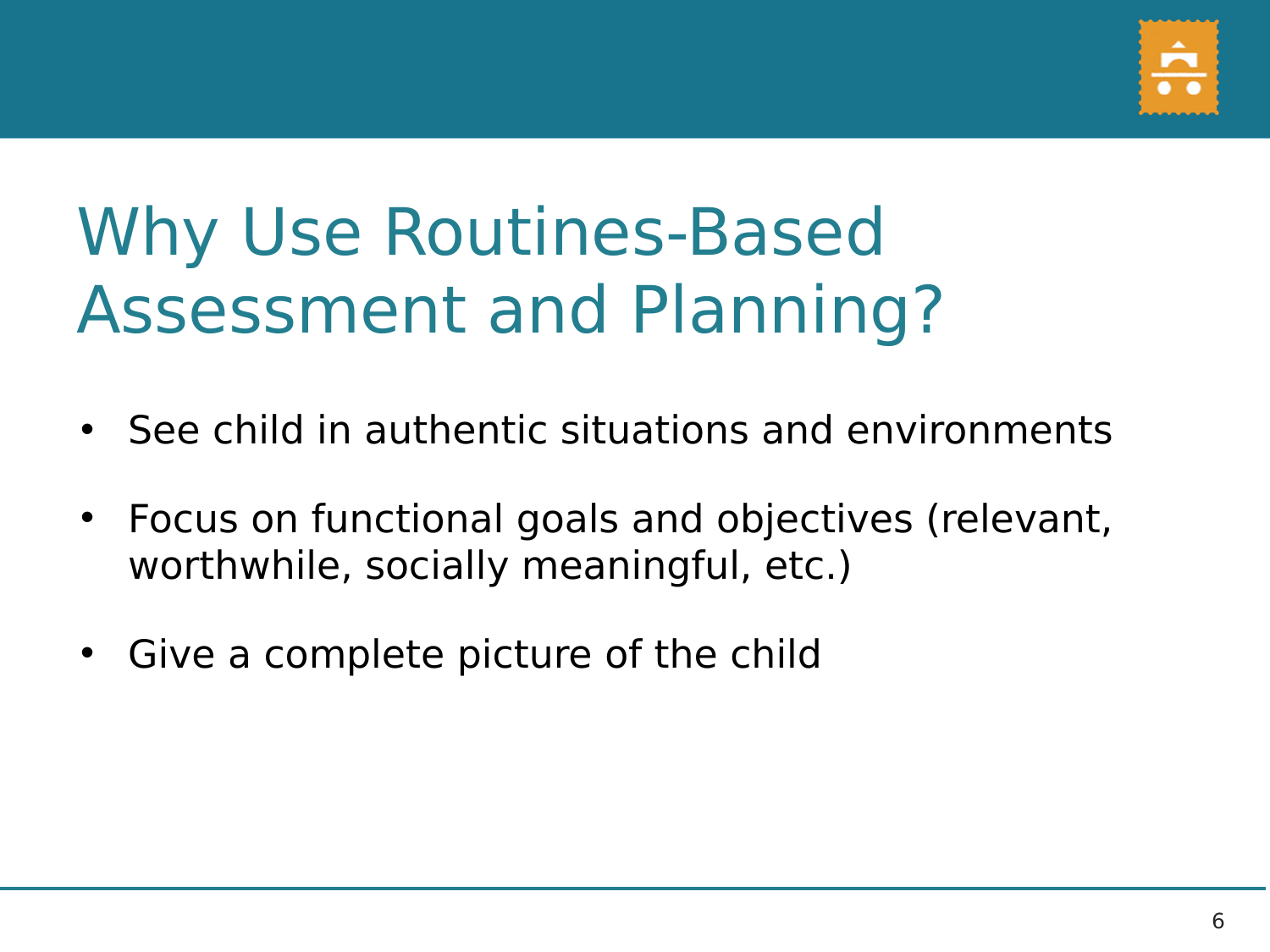

Why Use Routines-Based
Assessment and Planning?
See child in authentic situations and environments
Focus on functional goals and objectives (relevant, worthwhile, socially meaningful, etc.)
Give a complete picture of the child
6